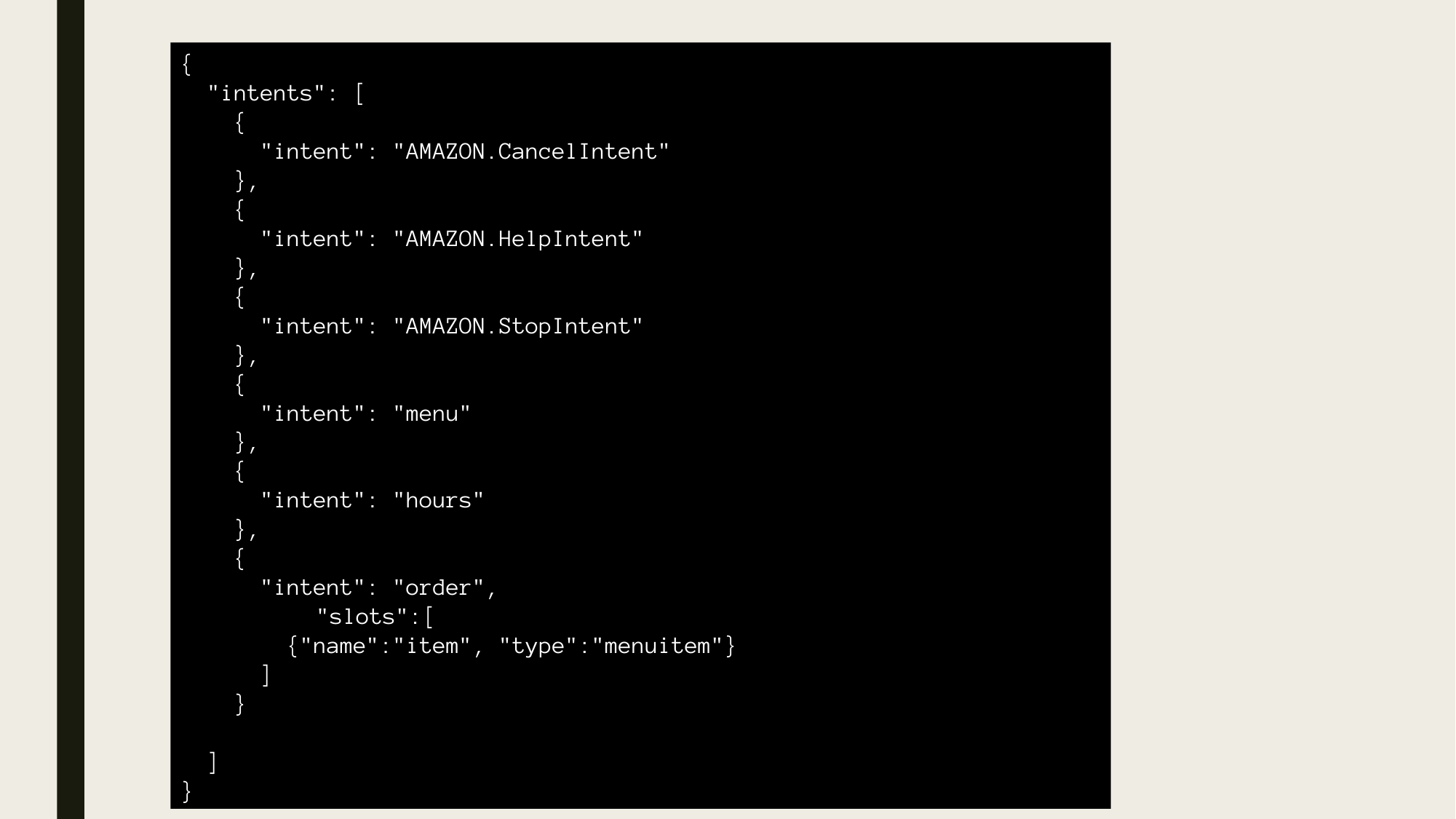

{
  "intents": [
    {
      "intent": "AMAZON.CancelIntent"
    },
    {
      "intent": "AMAZON.HelpIntent"
    },
    {
      "intent": "AMAZON.StopIntent"
    },
    {
      "intent": "menu"
    },
    {
      "intent": "hours"
    },
    {
      "intent": "order",
 	  "slots":[
        {"name":"item", "type":"menuitem"}
      ]
    }

  ]
}